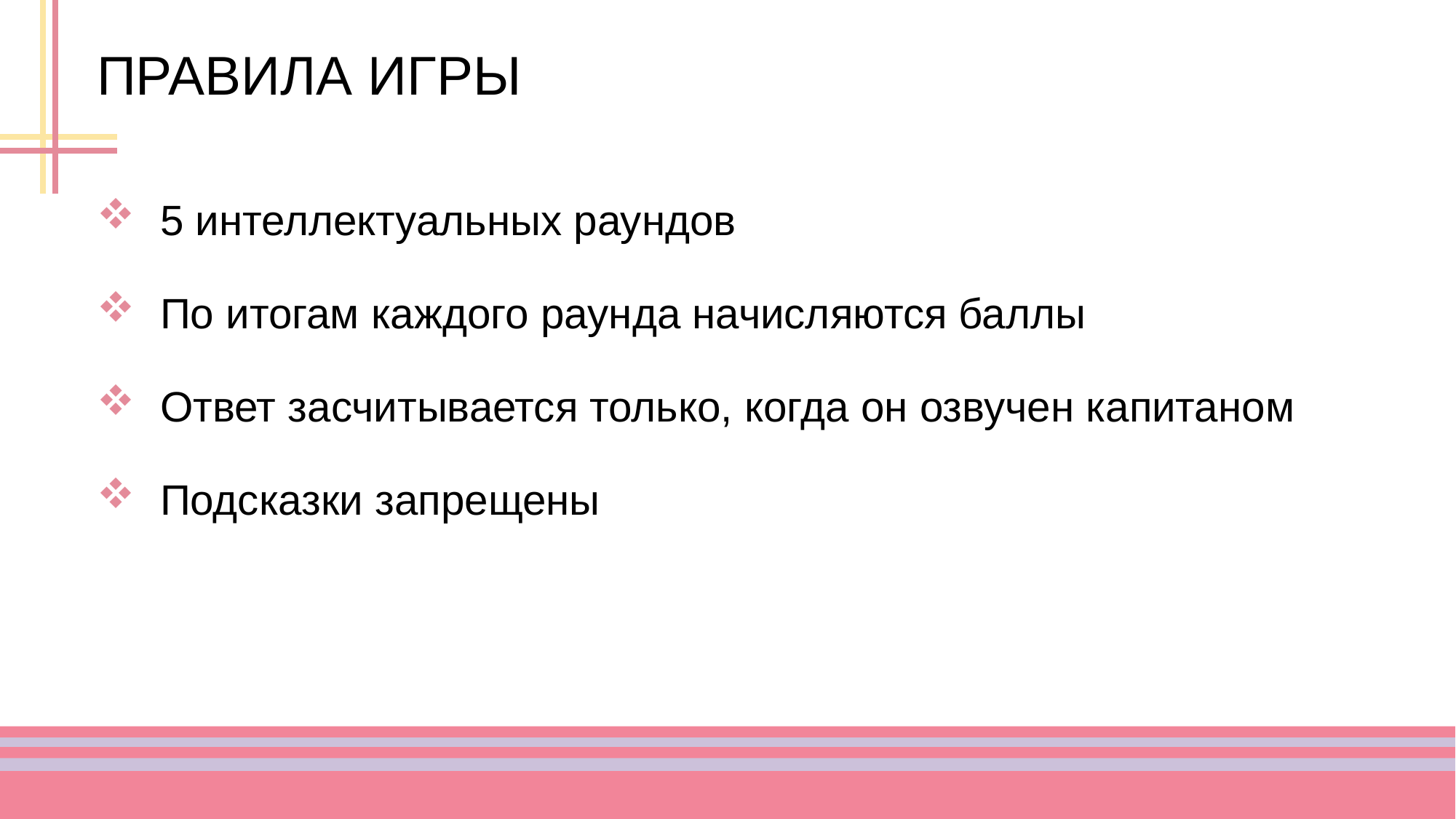

# ПРАВИЛА ИГРЫ
5 интеллектуальных раундов

По итогам каждого раунда начисляются баллы

Ответ засчитывается только, когда он озвучен капитаном

Подсказки запрещены

2